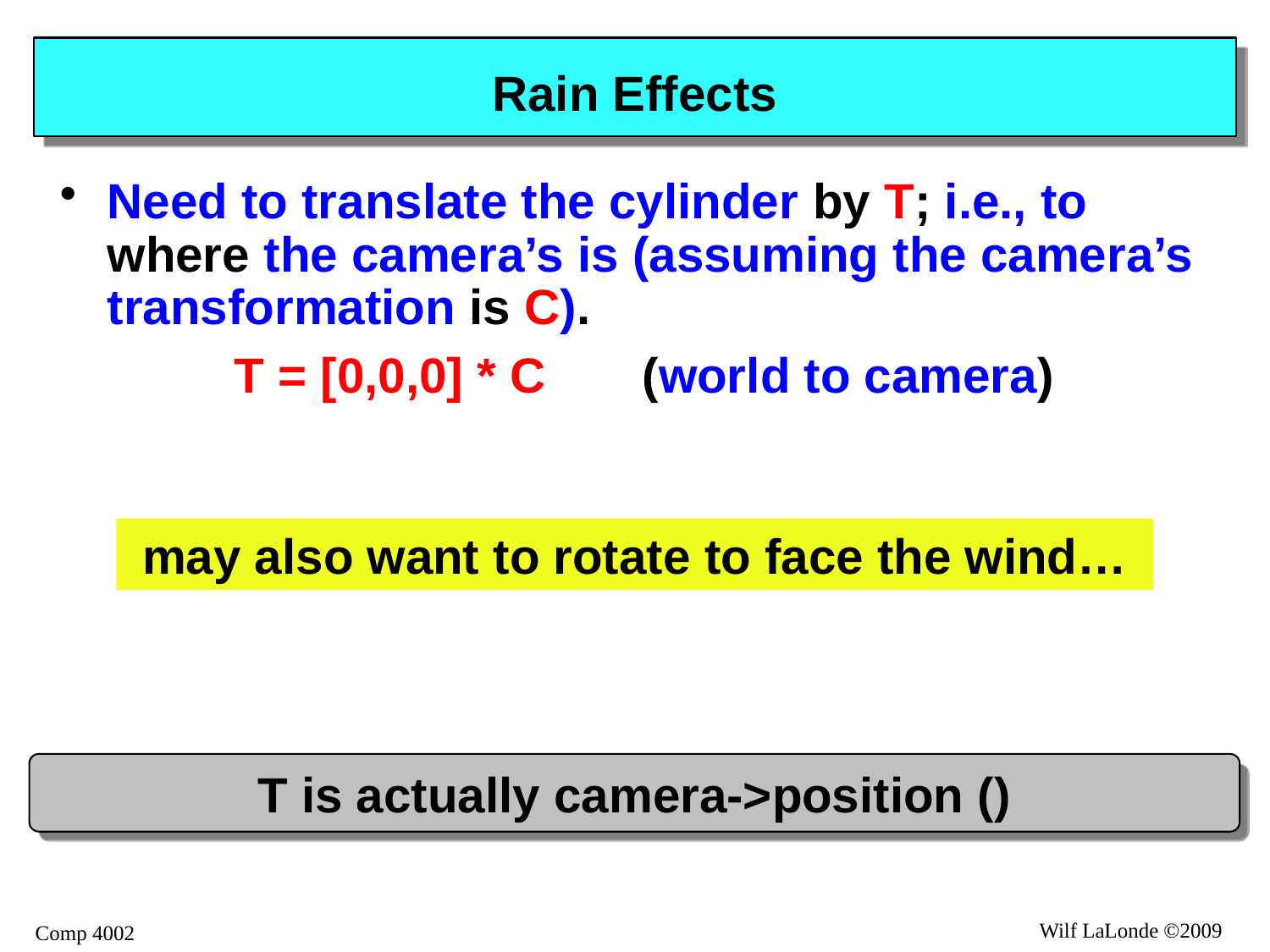

# Rain Effects
Need to translate the cylinder by T; i.e., to where the camera’s is (assuming the camera’s transformation is C).
		T = [0,0,0] * C       (world to camera)
may also want to rotate to face the wind…
T is actually camera->position ()